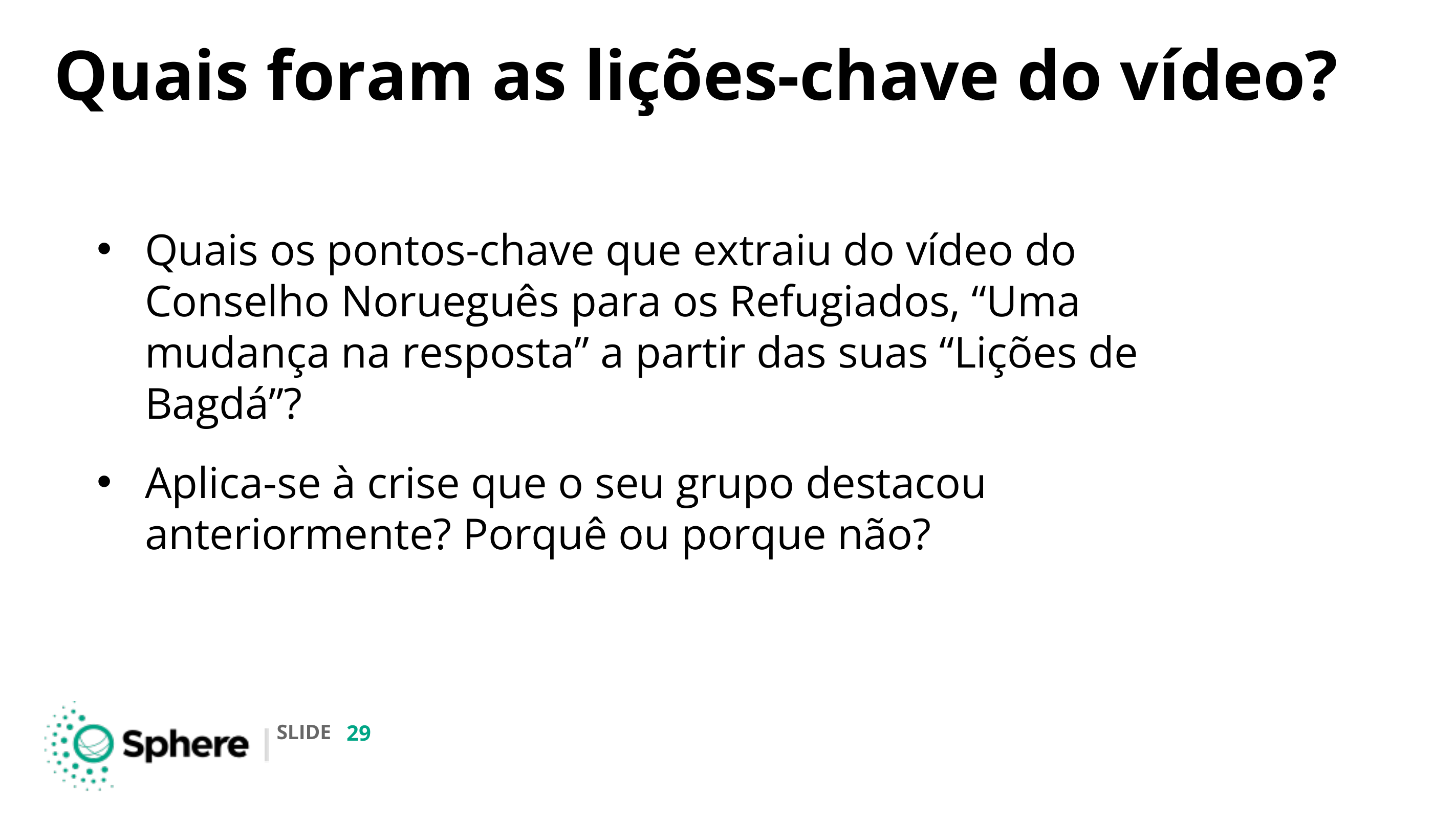

# Quais foram as lições-chave do vídeo?
Quais os pontos-chave que extraiu do vídeo do Conselho Norueguês para os Refugiados, “Uma mudança na resposta” a partir das suas “Lições de Bagdá”?
Aplica-se à crise que o seu grupo destacou anteriormente? Porquê ou porque não?
29